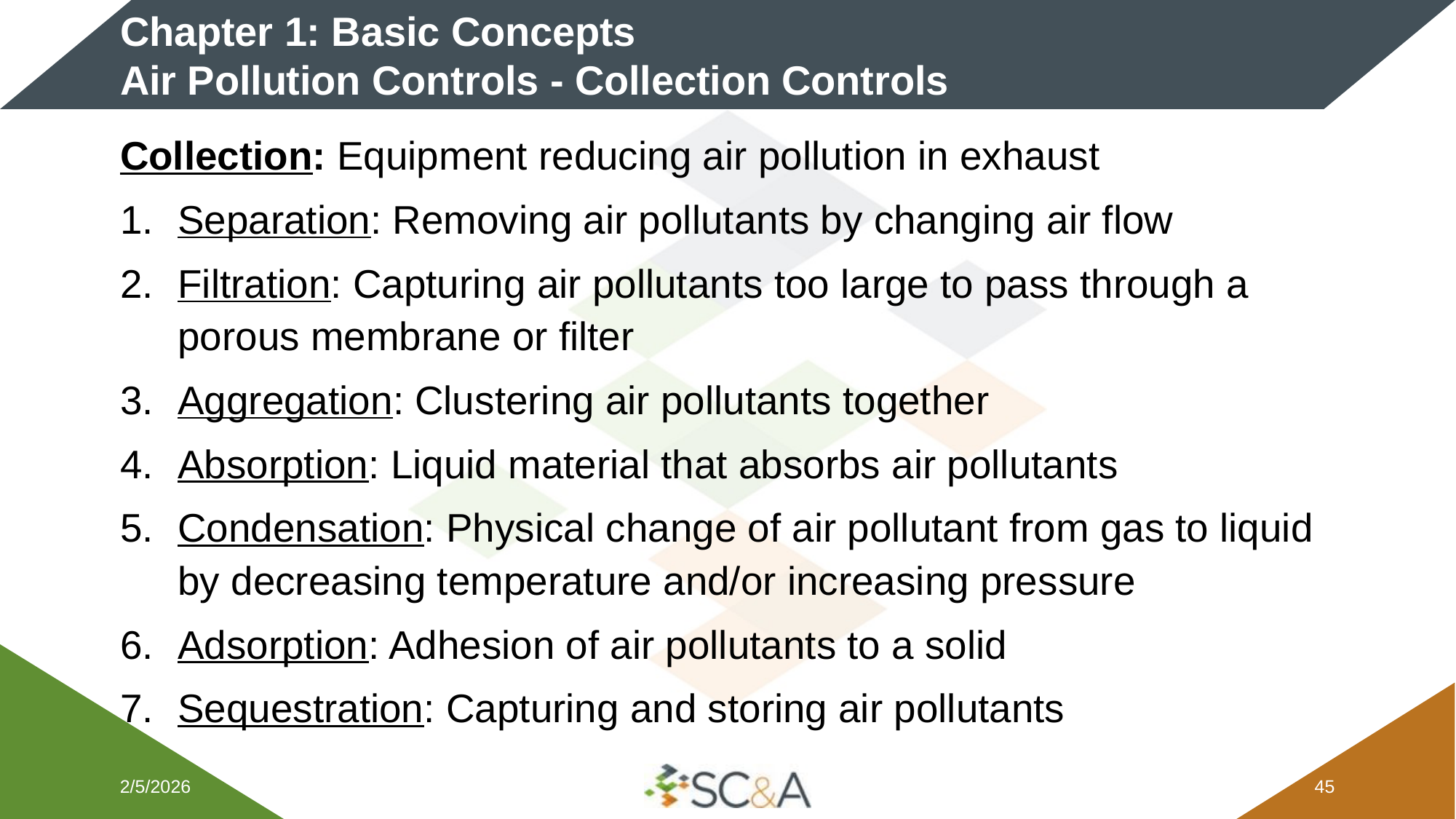

# Chapter 1: Basic Concepts Air Pollution Controls - Collection Controls
Collection: Equipment reducing air pollution in exhaust
Separation: Removing air pollutants by changing air flow
Filtration: Capturing air pollutants too large to pass through a porous membrane or filter
Aggregation: Clustering air pollutants together
Absorption: Liquid material that absorbs air pollutants
Condensation: Physical change of air pollutant from gas to liquid by decreasing temperature and/or increasing pressure
Adsorption: Adhesion of air pollutants to a solid
Sequestration: Capturing and storing air pollutants
2/5/2026
45